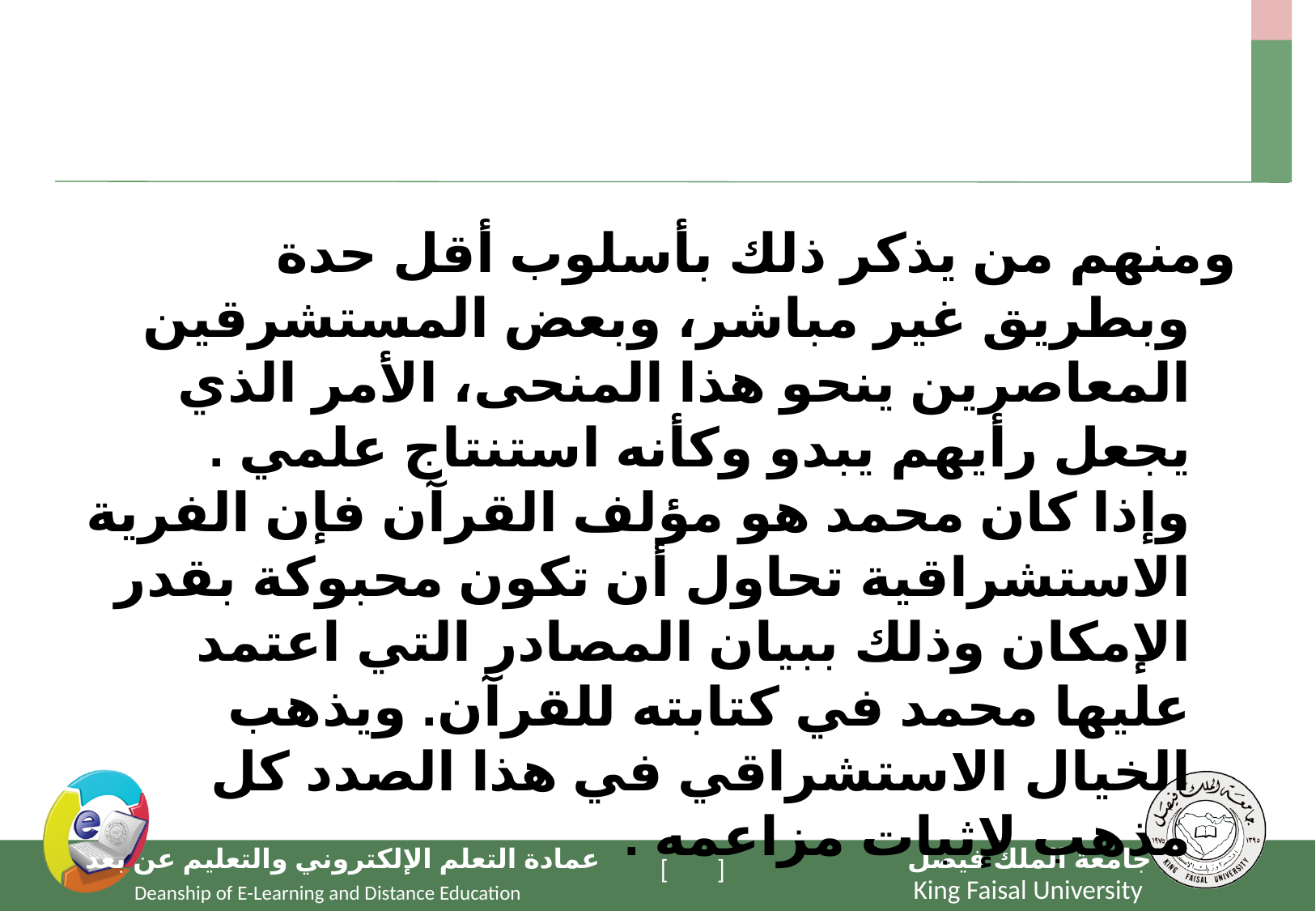

#
ومنهم من يذكر ذلك بأسلوب أقل حدة وبطريق غير مباشر، وبعض المستشرقين المعاصرين ينحو هذا المنحى، الأمر الذي يجعل رأيهم يبدو وكأنه استنتاج علمي .
وإذا كان محمد هو مؤلف القرآن فإن الفرية الاستشراقية تحاول أن تكون محبوكة بقدر الإمكان وذلك ببيان المصادر التي اعتمد عليها محمد في كتابته للقرآن. ويذهب الخيال الاستشراقي في هذا الصدد كل مذهب لإثبات مزاعمه .